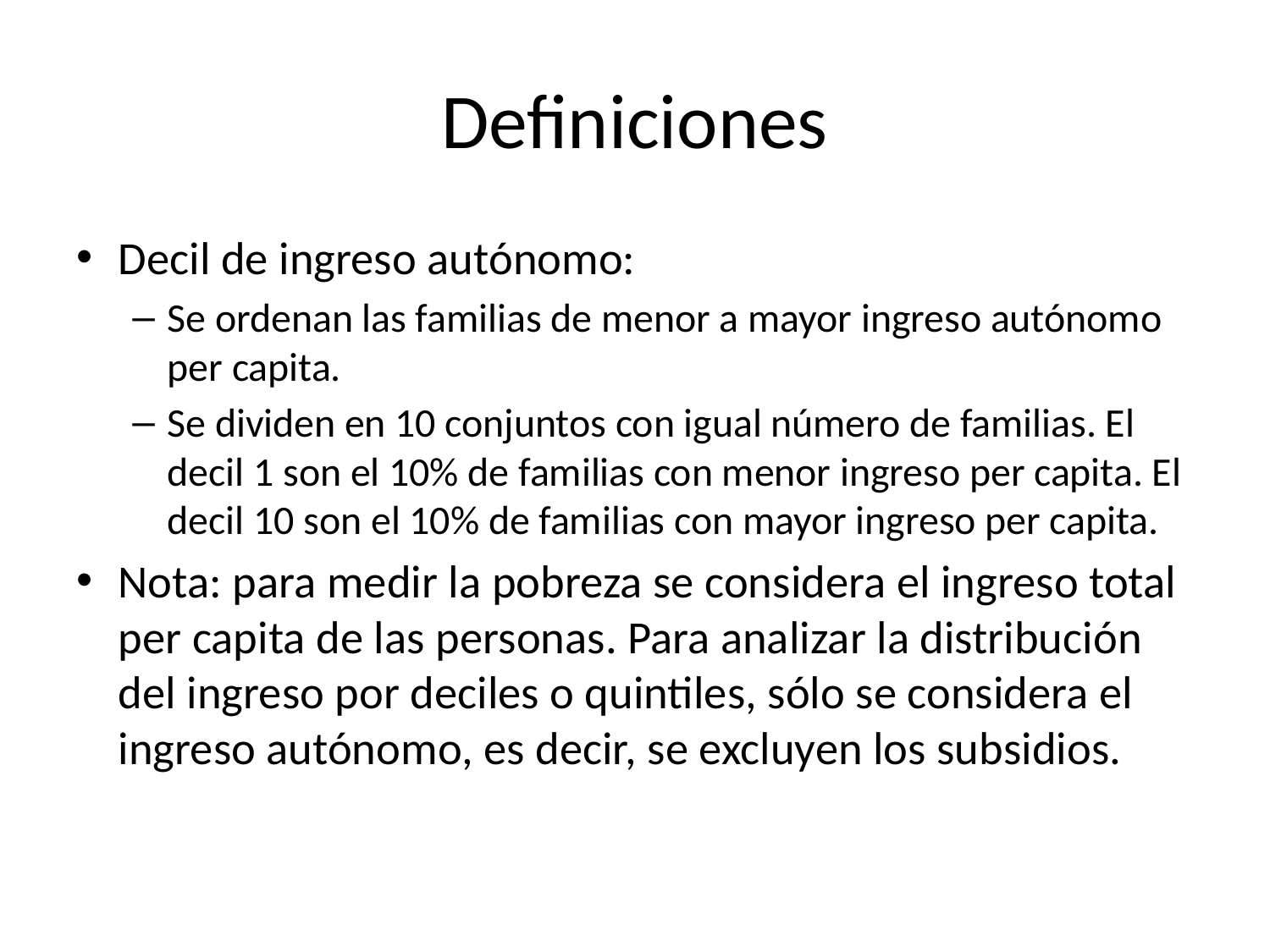

# Definiciones
Decil de ingreso autónomo:
Se ordenan las familias de menor a mayor ingreso autónomo per capita.
Se dividen en 10 conjuntos con igual número de familias. El decil 1 son el 10% de familias con menor ingreso per capita. El decil 10 son el 10% de familias con mayor ingreso per capita.
Nota: para medir la pobreza se considera el ingreso total per capita de las personas. Para analizar la distribución del ingreso por deciles o quintiles, sólo se considera el ingreso autónomo, es decir, se excluyen los subsidios.